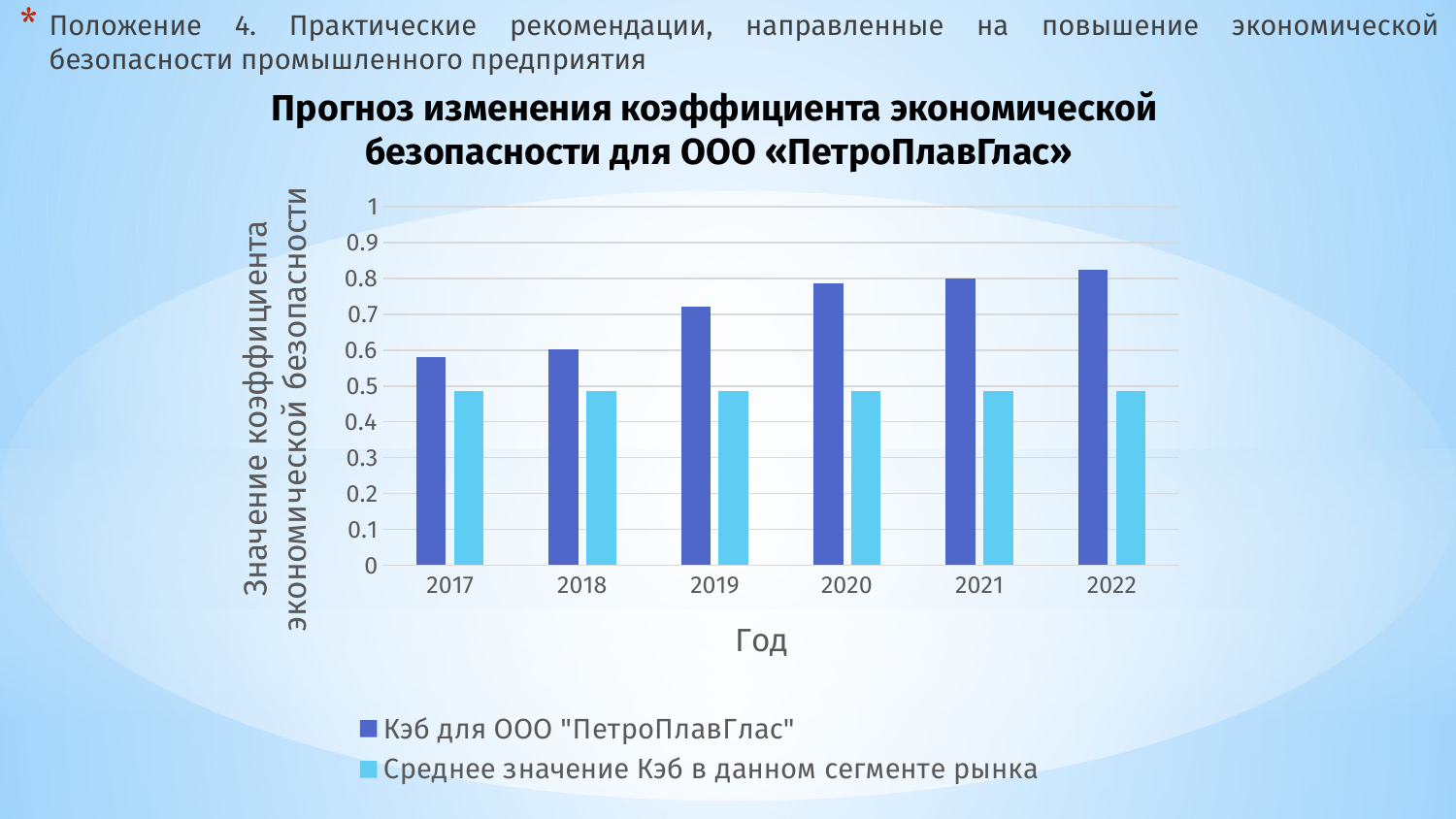

Положение 4. Практические рекомендации, направленные на повышение экономической безопасности промышленного предприятия
Прогноз изменения коэффициента экономической
безопасности для ООО «ПетроПлавГлас»

### Chart

| Category | Кэб для ООО "ПетроПлавГлас" | Среднее значение Кэб в данном сегменте рынка |
|---|---|---|
| 2017 | 0.58 | 0.486 |
| 2018 | 0.601 | 0.486 |
| 2019 | 0.722 | 0.486 |
| 2020 | 0.786 | 0.486 |
| 2021 | 0.801 | 0.486 |
| 2022 | 0.824 | 0.486 |